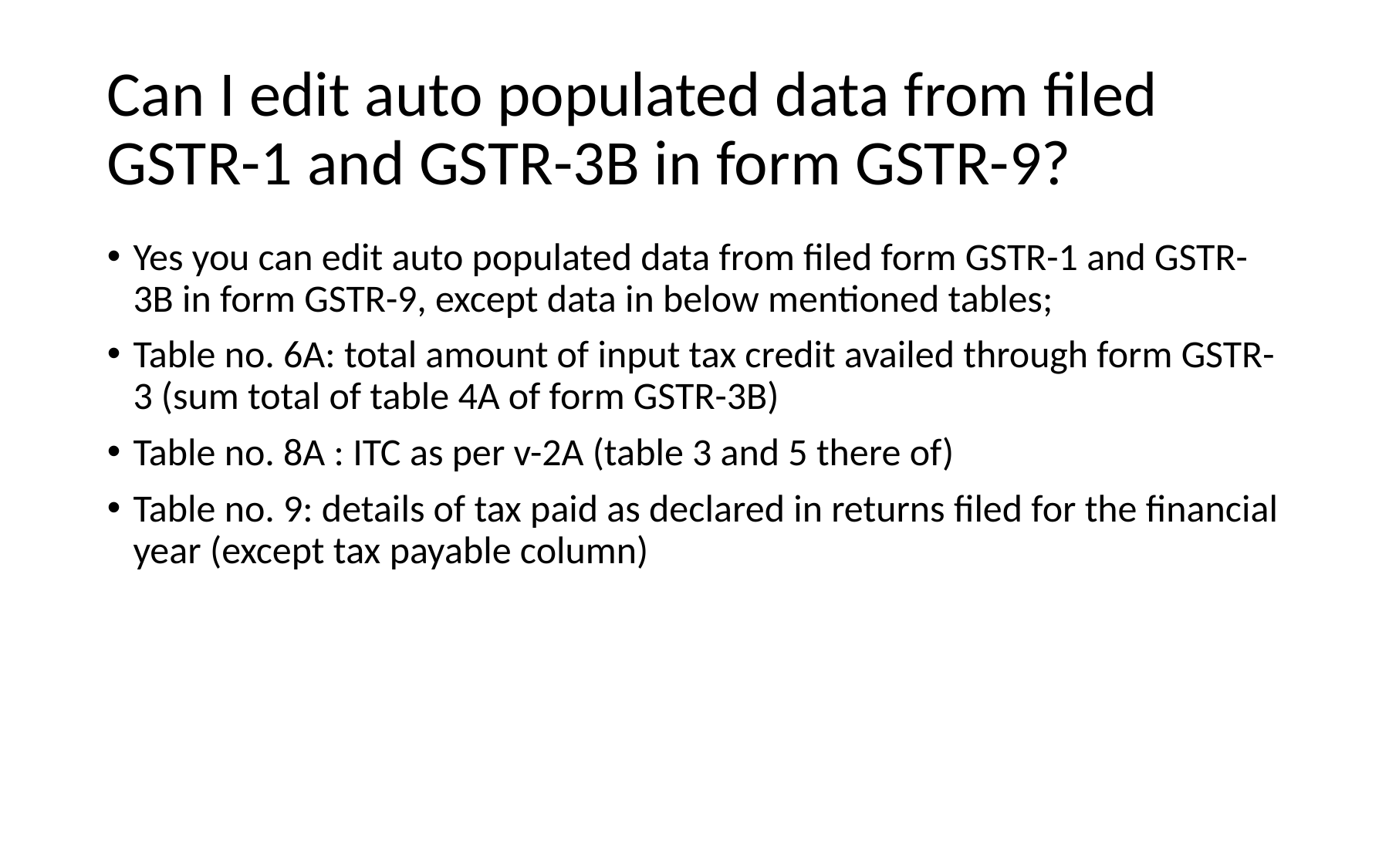

# Can I edit auto populated data from filed GSTR-1 and GSTR-3B in form GSTR-9?
Yes you can edit auto populated data from filed form GSTR-1 and GSTR-3B in form GSTR-9, except data in below mentioned tables;
Table no. 6A: total amount of input tax credit availed through form GSTR-3 (sum total of table 4A of form GSTR-3B)
Table no. 8A : ITC as per v-2A (table 3 and 5 there of)
Table no. 9: details of tax paid as declared in returns filed for the financial year (except tax payable column)